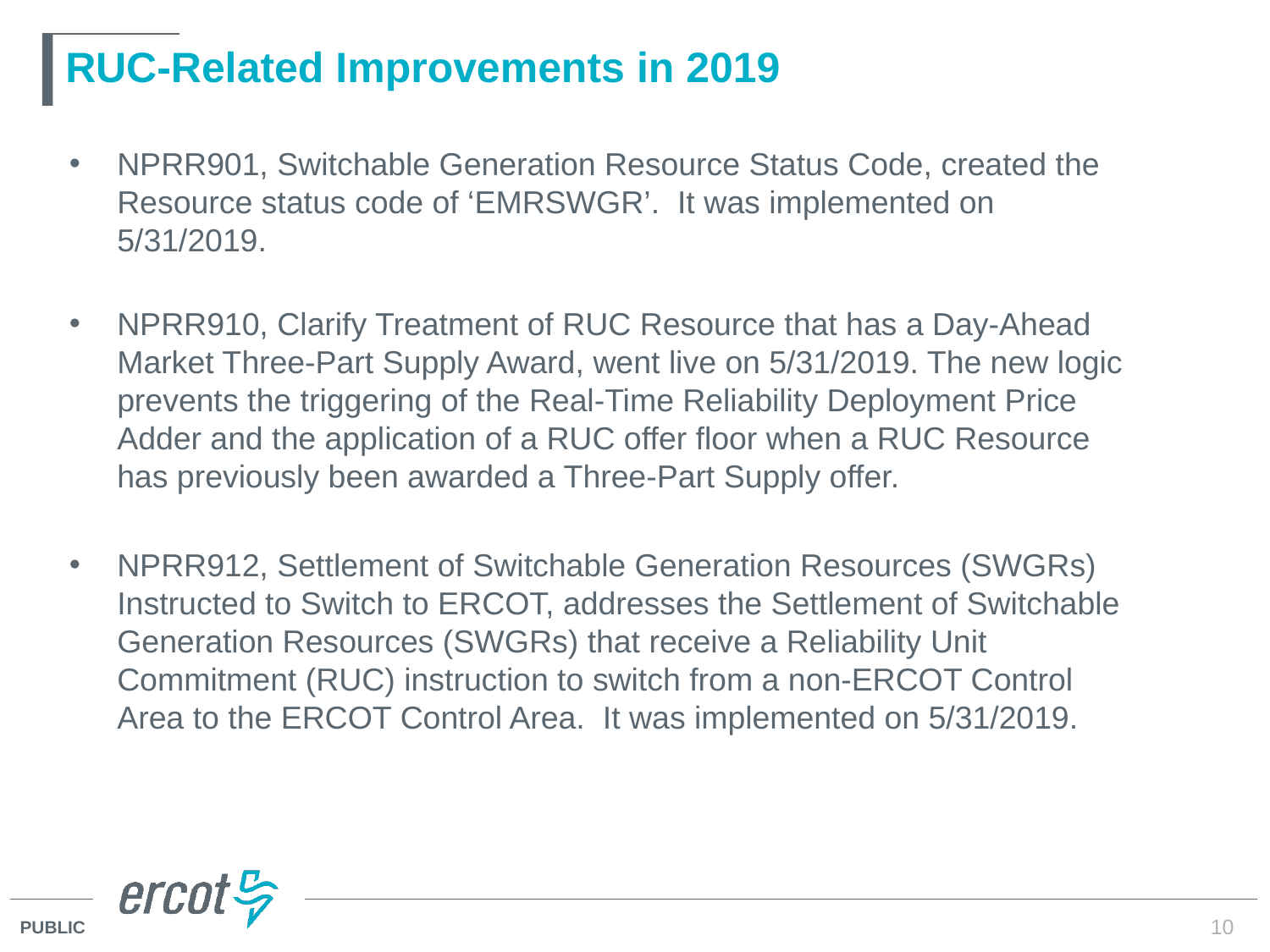

# RUC-Related Improvements in 2019
NPRR901, Switchable Generation Resource Status Code, created the Resource status code of ‘EMRSWGR’.  It was implemented on 5/31/2019.

NPRR910, Clarify Treatment of RUC Resource that has a Day-Ahead Market Three-Part Supply Award, went live on 5/31/2019. The new logic prevents the triggering of the Real-Time Reliability Deployment Price Adder and the application of a RUC offer floor when a RUC Resource has previously been awarded a Three-Part Supply offer.

NPRR912, Settlement of Switchable Generation Resources (SWGRs) Instructed to Switch to ERCOT, addresses the Settlement of Switchable Generation Resources (SWGRs) that receive a Reliability Unit Commitment (RUC) instruction to switch from a non-ERCOT Control Area to the ERCOT Control Area.  It was implemented on 5/31/2019.
10